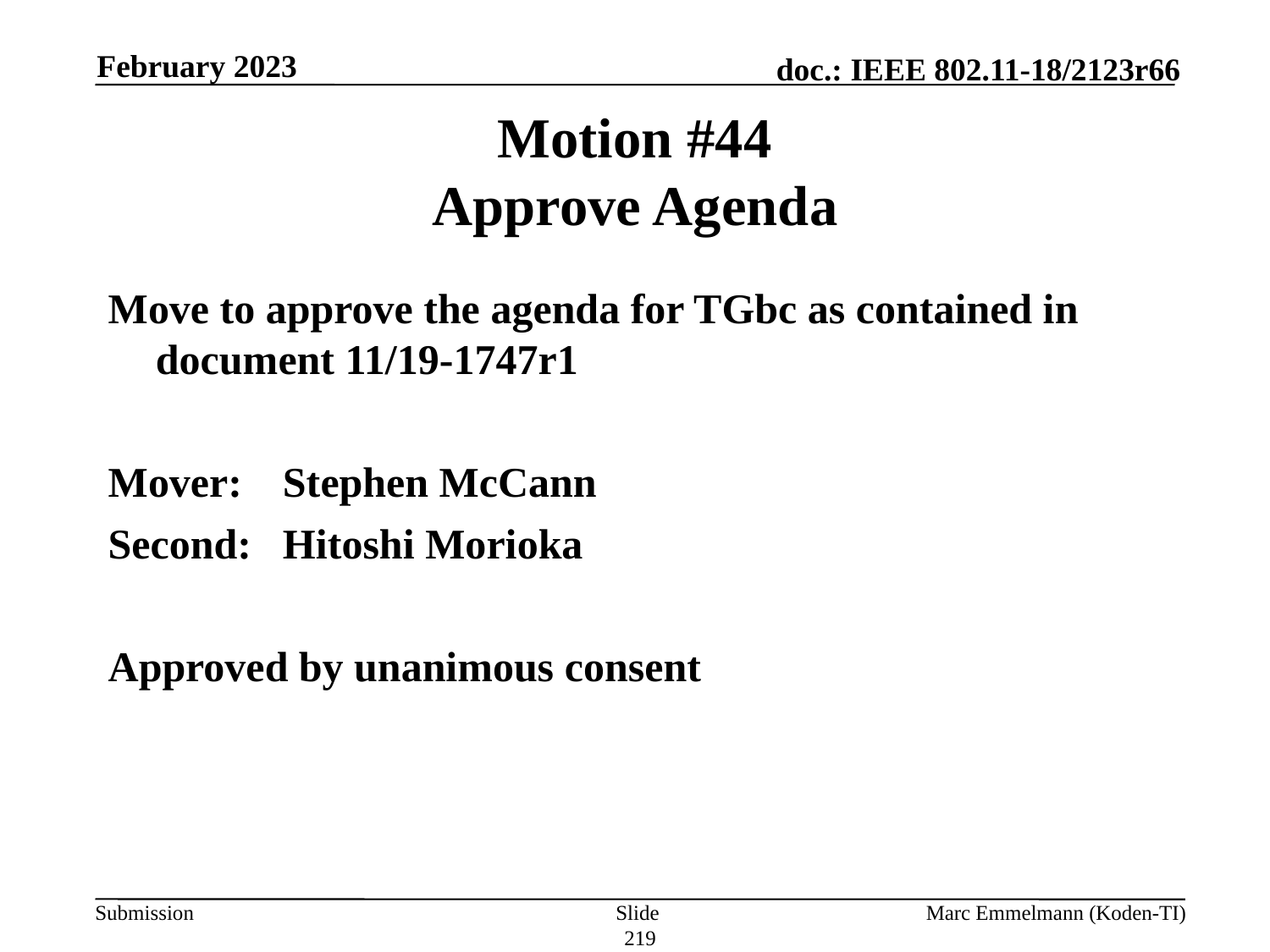

February 2023
# Motion #44 Approve Agenda
Move to approve the agenda for TGbc as contained in document 11/19-1747r1

Mover:	Stephen McCann
Second:	Hitoshi Morioka

Approved by unanimous consent
Slide 219
Marc Emmelmann (Koden-TI)